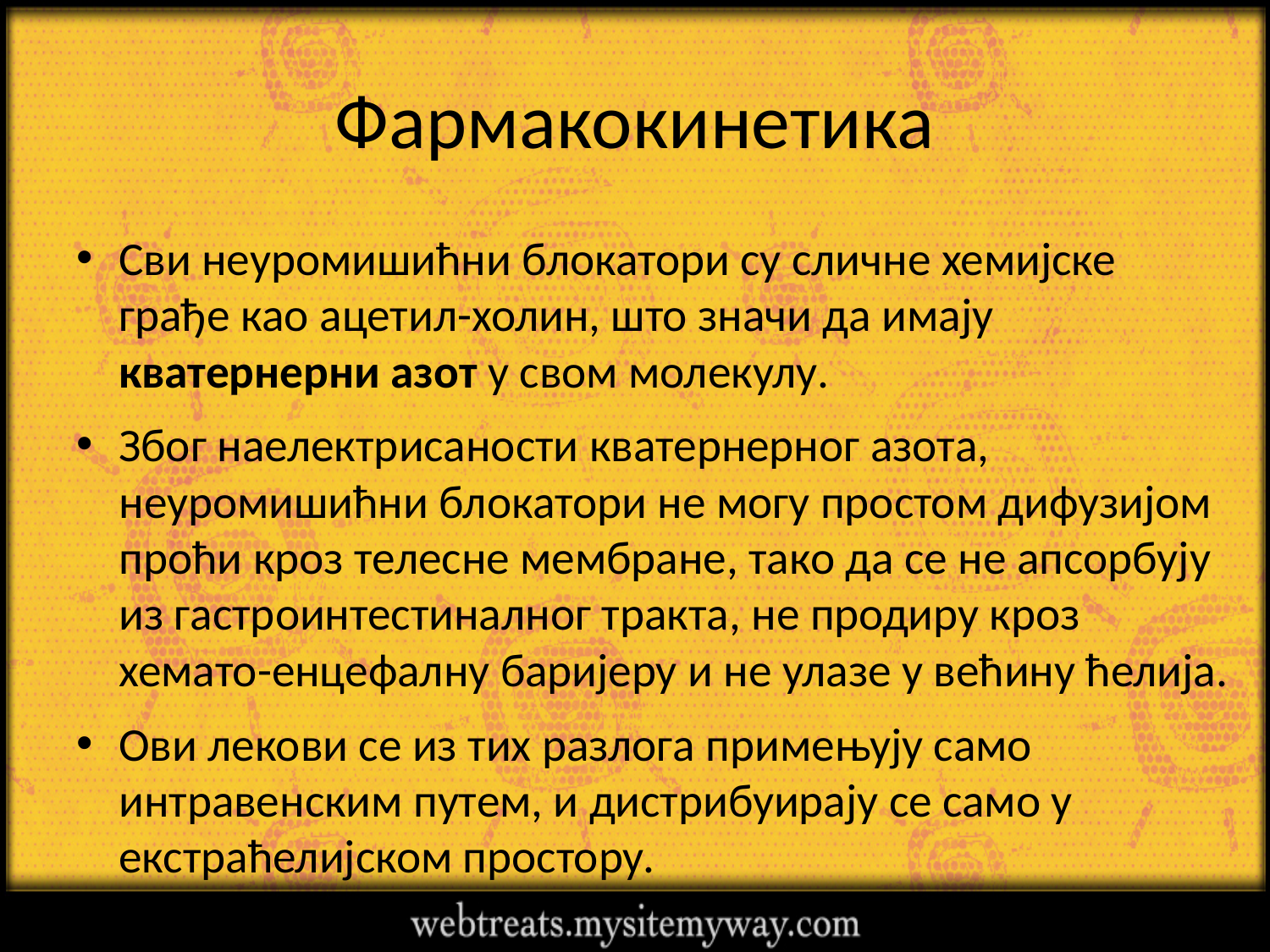

# Фармакокинетика
Сви неуромишићни блокатори су сличне хемијске грађе као ацетил-холин, што значи да имају кватернерни азот у свом молекулу.
Због наелектрисаности кватернерног азота, неуромишићни блокатори не могу простом дифузијом проћи кроз телесне мембране, тако да се не апсорбују из гастроинтестиналног тракта, не продиру кроз хемато-енцефалну баријеру и не улазе у већину ћелија.
Ови лекови се из тих разлога примењују само интравенским путем, и дистрибуирају се само у екстраћелијском простору.